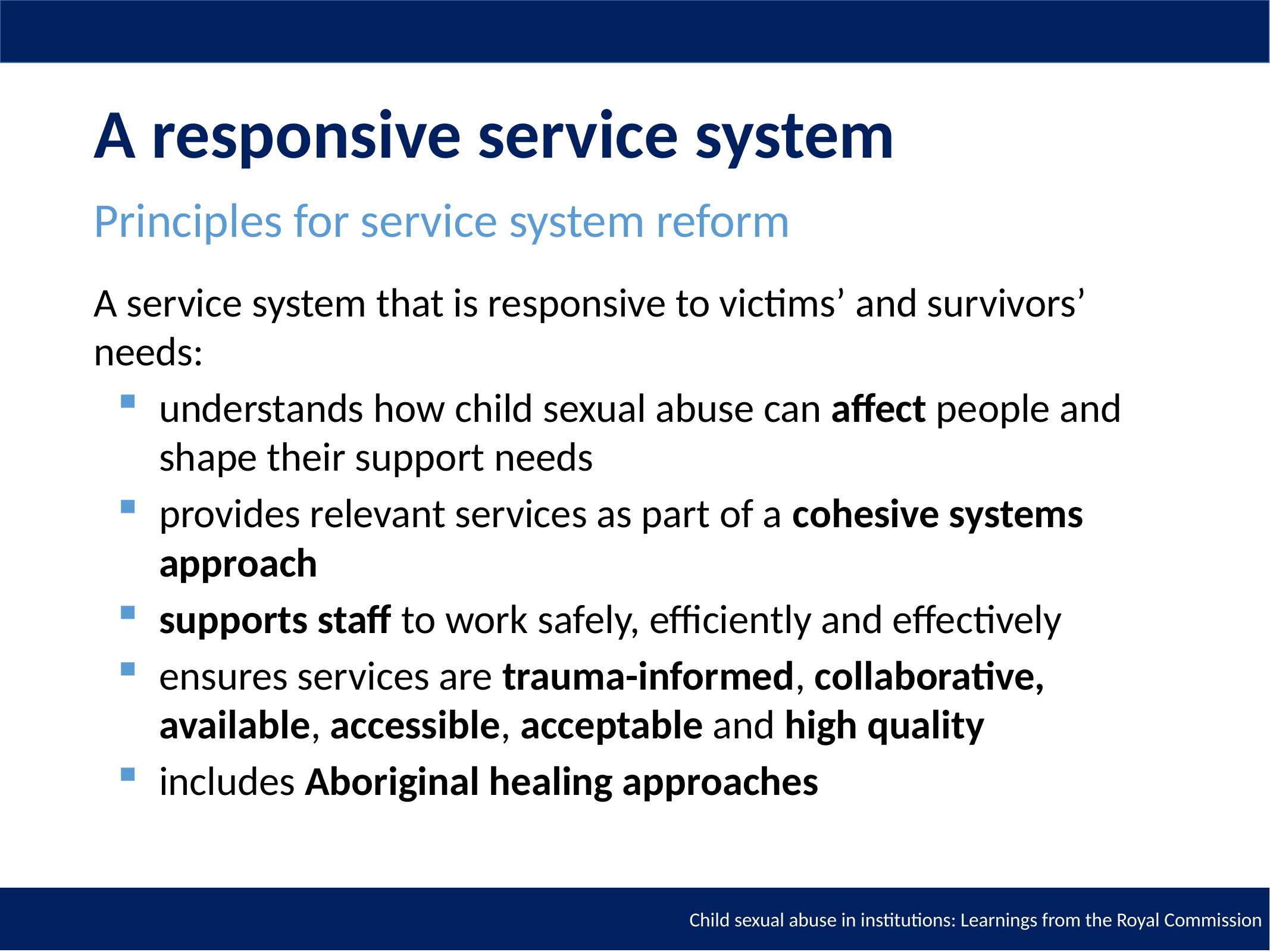

# A responsive service system
Principles for service system reform
A service system that is responsive to victims’ and survivors’ needs:
understands how child sexual abuse can affect people and shape their support needs
provides relevant services as part of a cohesive systems approach
supports staff to work safely, efficiently and effectively
ensures services are trauma-informed, collaborative, available, accessible, acceptable and high quality
includes Aboriginal healing approaches